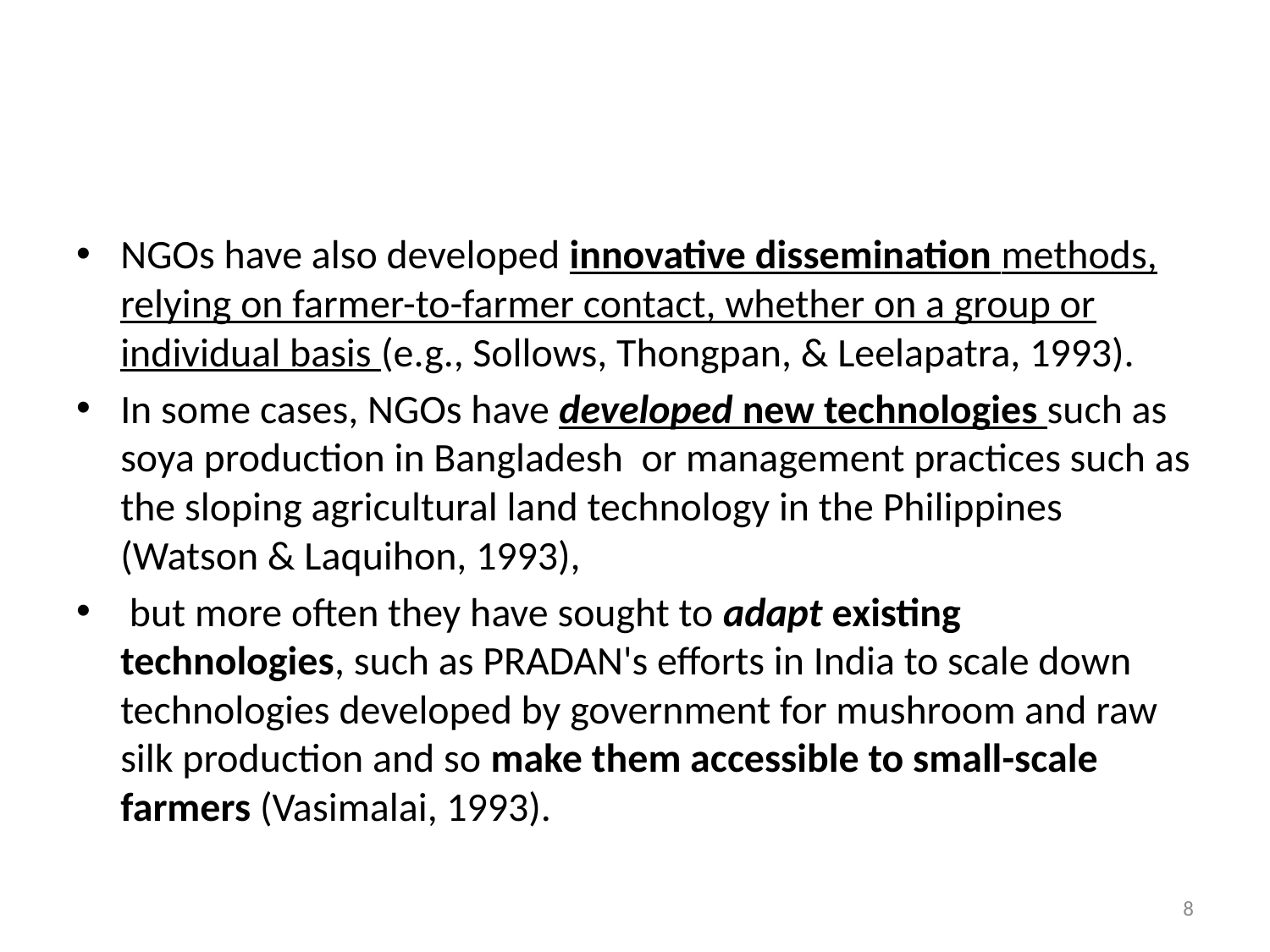

#
NGOs have also developed innovative dissemination methods, relying on farmer-to-farmer contact, whether on a group or individual basis (e.g., Sollows, Thongpan, & Leelapatra, 1993).
In some cases, NGOs have developed new technologies such as soya production in Bangladesh  or management practices such as the sloping agricultural land technology in the Philippines (Watson & Laquihon, 1993),
 but more often they have sought to adapt existing technologies, such as PRADAN's efforts in India to scale down technologies developed by government for mushroom and raw silk production and so make them accessible to small-scale farmers (Vasimalai, 1993).

8